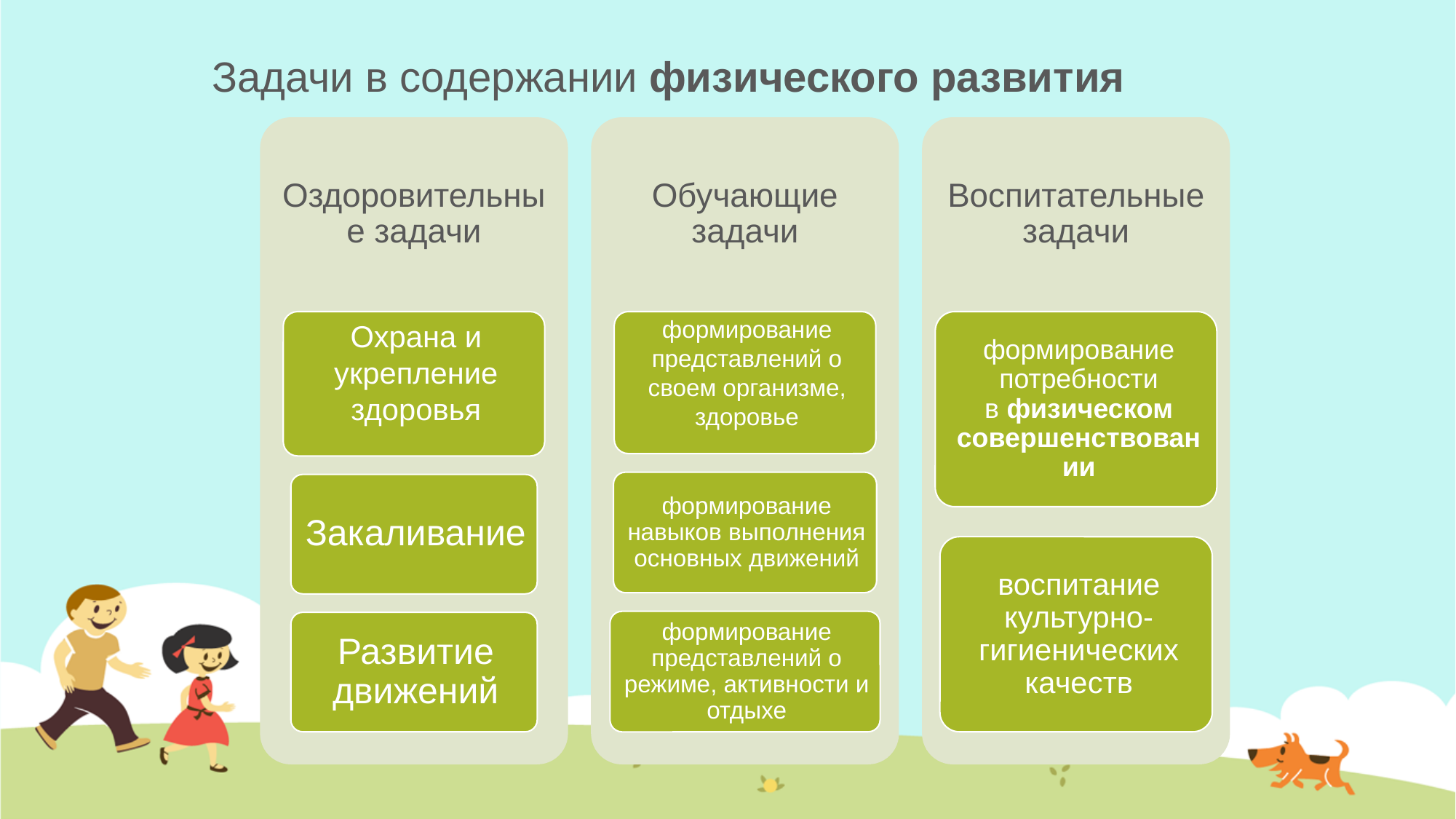

# Задачи в содержании физического развития
Оздоровительные задачи
Охрана и укрепление здоровья

Закаливание
Развитие движений
Обучающие задачи
формирование представлений о своем организме, здоровье

формирование навыков выполнения основных движений
формирование представлений о режиме, активности и отдыхе
Воспитательные задачи
формирование потребности в физическом совершенствовании
воспитание культурно-гигиенических качеств